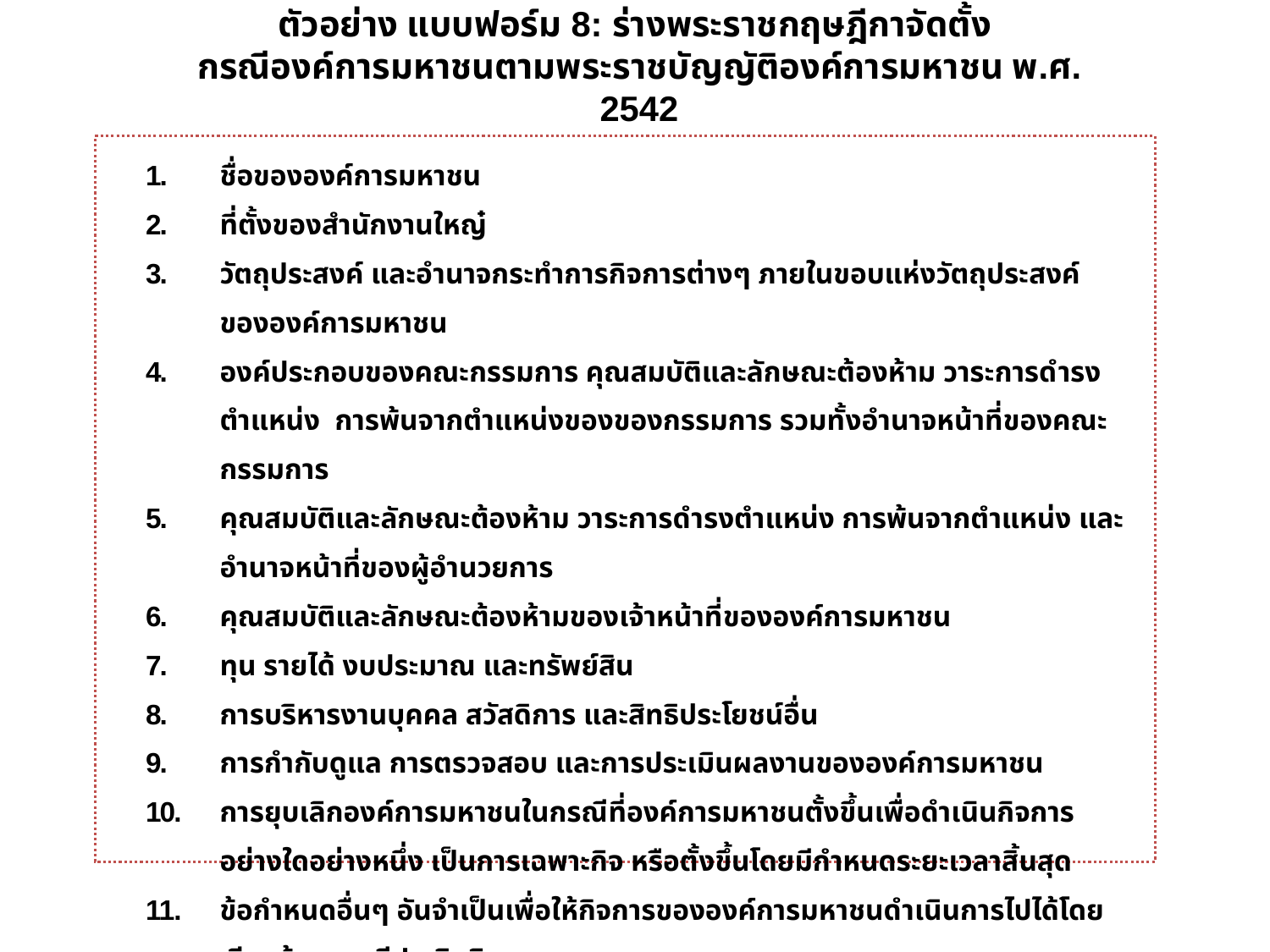

ตัวอย่าง แบบฟอร์ม 8: ร่างพระราชกฤษฎีกาจัดตั้ง
กรณีองค์การมหาชนตามพระราชบัญญัติองค์การมหาชน พ.ศ. 2542

ชื่อขององค์การมหาชน
ที่ตั้งของสำนักงานใหญ๋
วัตถุประสงค์ และอำนาจกระทำการกิจการต่างๆ ภายในขอบแห่งวัตถุประสงค์ขององค์การมหาชน
องค์ประกอบของคณะกรรมการ คุณสมบัติและลักษณะต้องห้าม วาระการดำรงตำแหน่ง  การพ้นจากตำแหน่งของของกรรมการ รวมทั้งอำนาจหน้าที่ของคณะกรรมการ
คุณสมบัติและลักษณะต้องห้าม วาระการดำรงตำแหน่ง การพ้นจากตำแหน่ง และอำนาจหน้าที่ของผู้อำนวยการ
คุณสมบัติและลักษณะต้องห้ามของเจ้าหน้าที่ขององค์การมหาชน
ทุน รายได้ งบประมาณ และทรัพย์สิน
การบริหารงานบุคคล สวัสดิการ และสิทธิประโยชน์อื่น
การกำกับดูแล การตรวจสอบ และการประเมินผลงานขององค์การมหาชน
การยุบเลิกองค์การมหาชนในกรณีที่องค์การมหาชนตั้งขึ้นเพื่อดำเนินกิจการอย่างใดอย่างหนึ่ง เป็นการเฉพาะกิจ หรือตั้งขึ้นโดยมีกำหนดระยะเวลาสิ้นสุด
ข้อกำหนดอื่นๆ อันจำเป็นเพื่อให้กิจการขององค์การมหาชนดำเนินการไปได้โดยเรียบร้อยและมีประสิทธิภาพ
รัฐมนตรีผู้รักษาการตามพระราชกฤษฎีกา